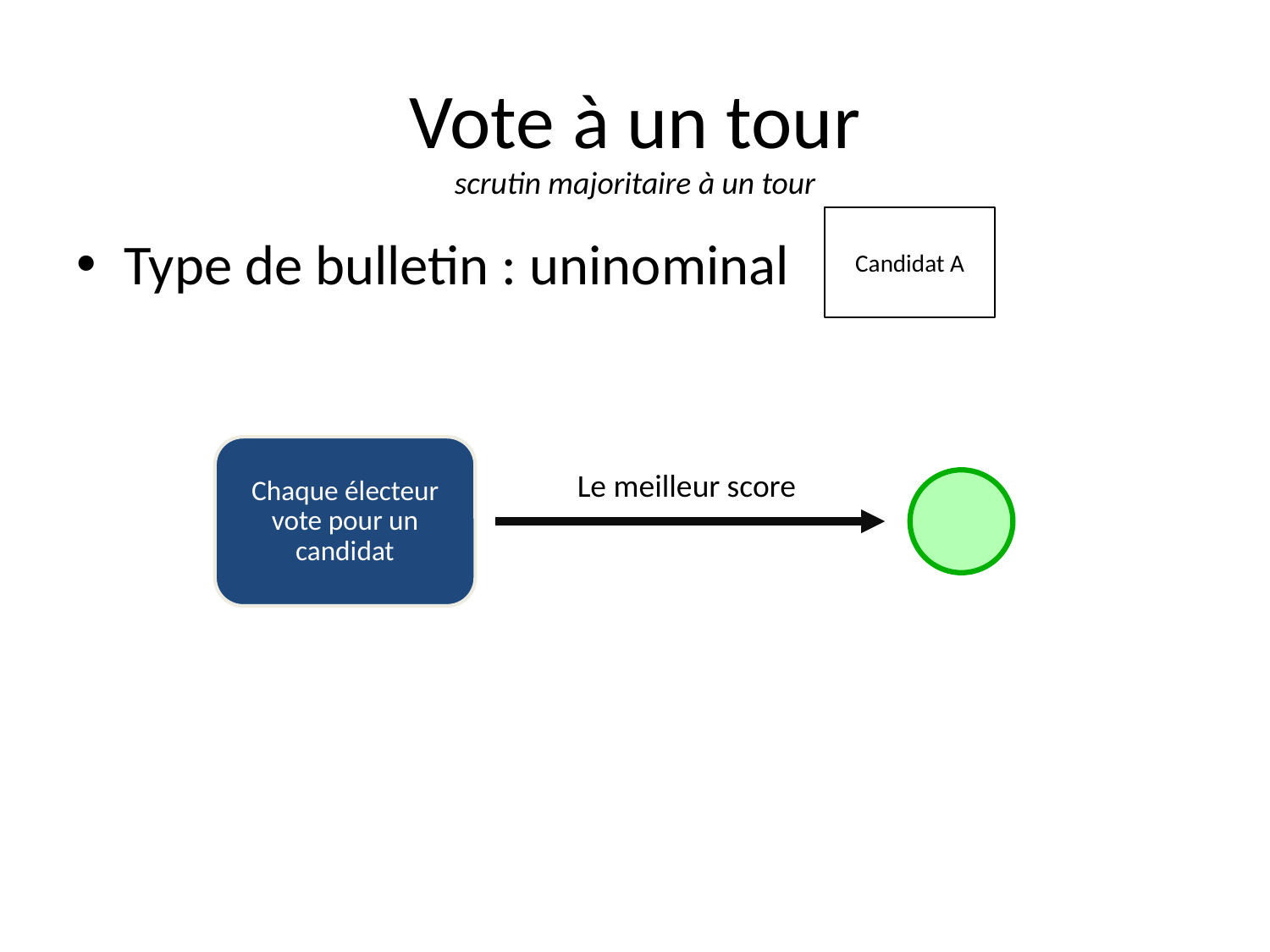

# Vote à un tour
scrutin majoritaire à un tour
Candidat A
Type de bulletin : uninominal

Chaque électeur vote pour un candidat
Le meilleur score

Le candidat le moins bien classé est éliminé